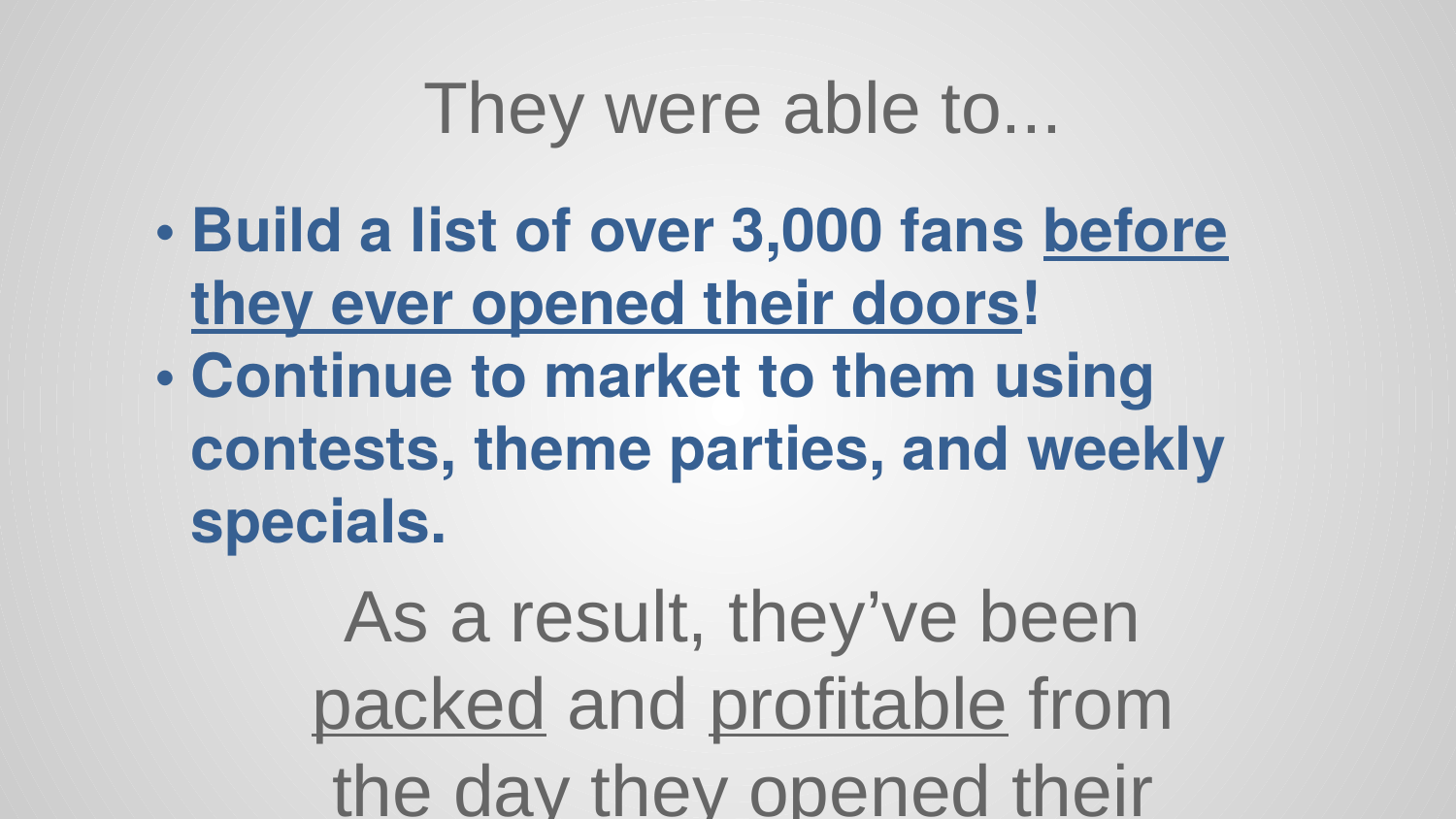

They were able to...
Build a list of over 3,000 fans before they ever opened their doors!
Continue to market to them using contests, theme parties, and weekly specials.
As a result, they’ve been packed and profitable from the day they opened their doors!